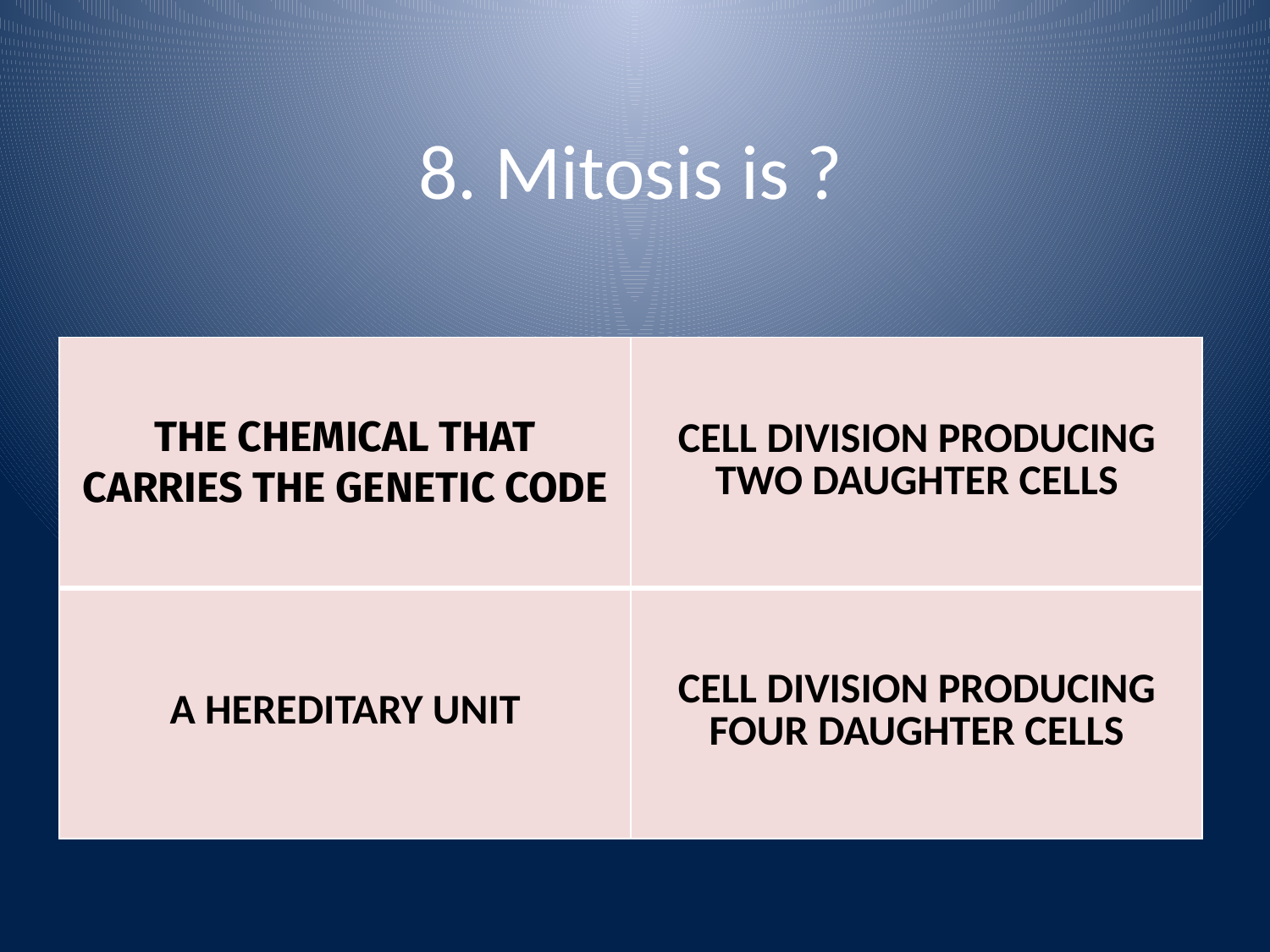

# 8. Mitosis is ?
| THE CHEMICAL THAT CARRIES THE GENETIC CODE | CELL DIVISION PRODUCING TWO DAUGHTER CELLS |
| --- | --- |
| A HEREDITARY UNIT | CELL DIVISION PRODUCING FOUR DAUGHTER CELLS |